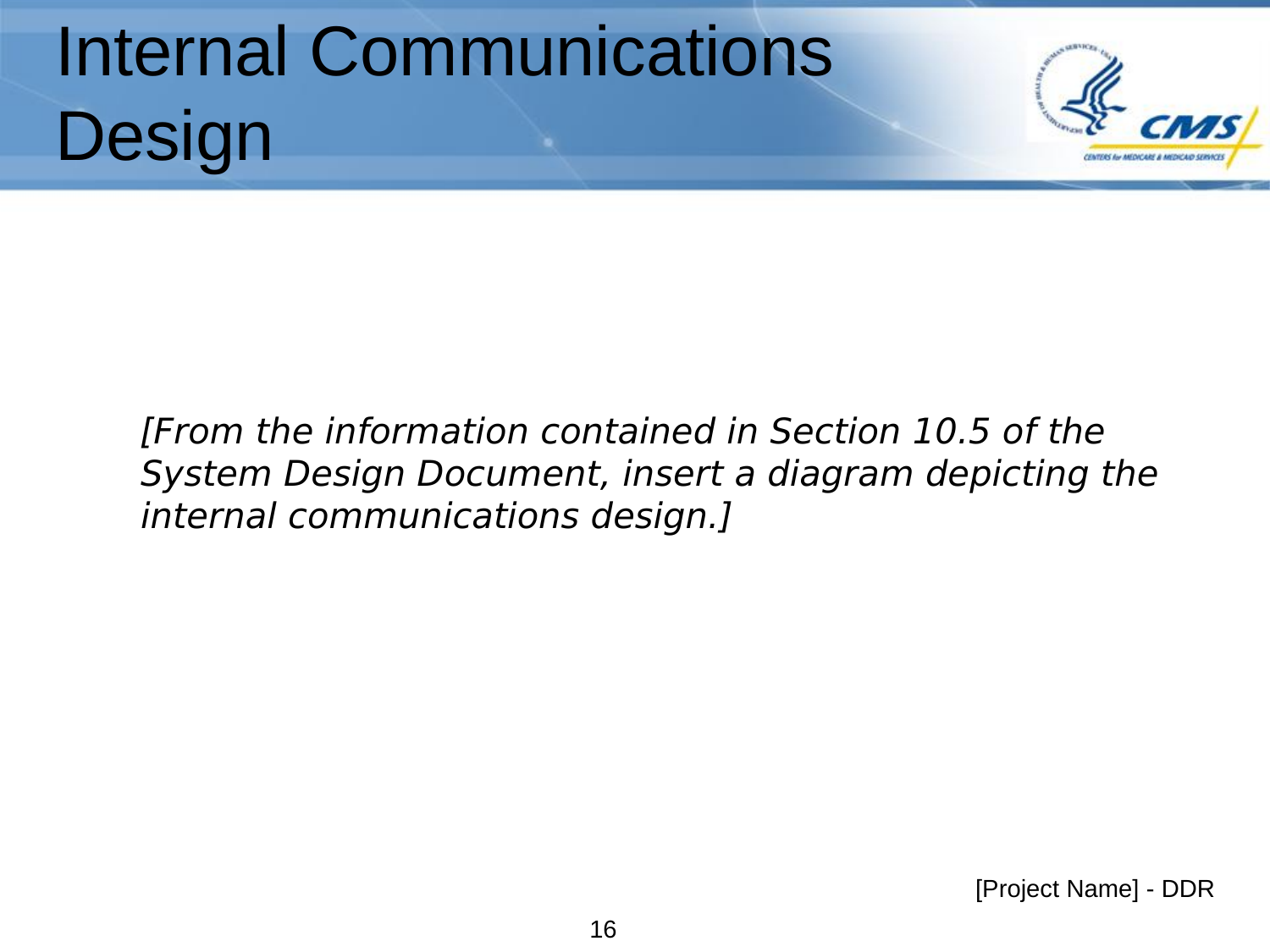

# Internal Communications Design
[From the information contained in Section 10.5 of the System Design Document, insert a diagram depicting the internal communications design.]
[Project Name] - DDR
16